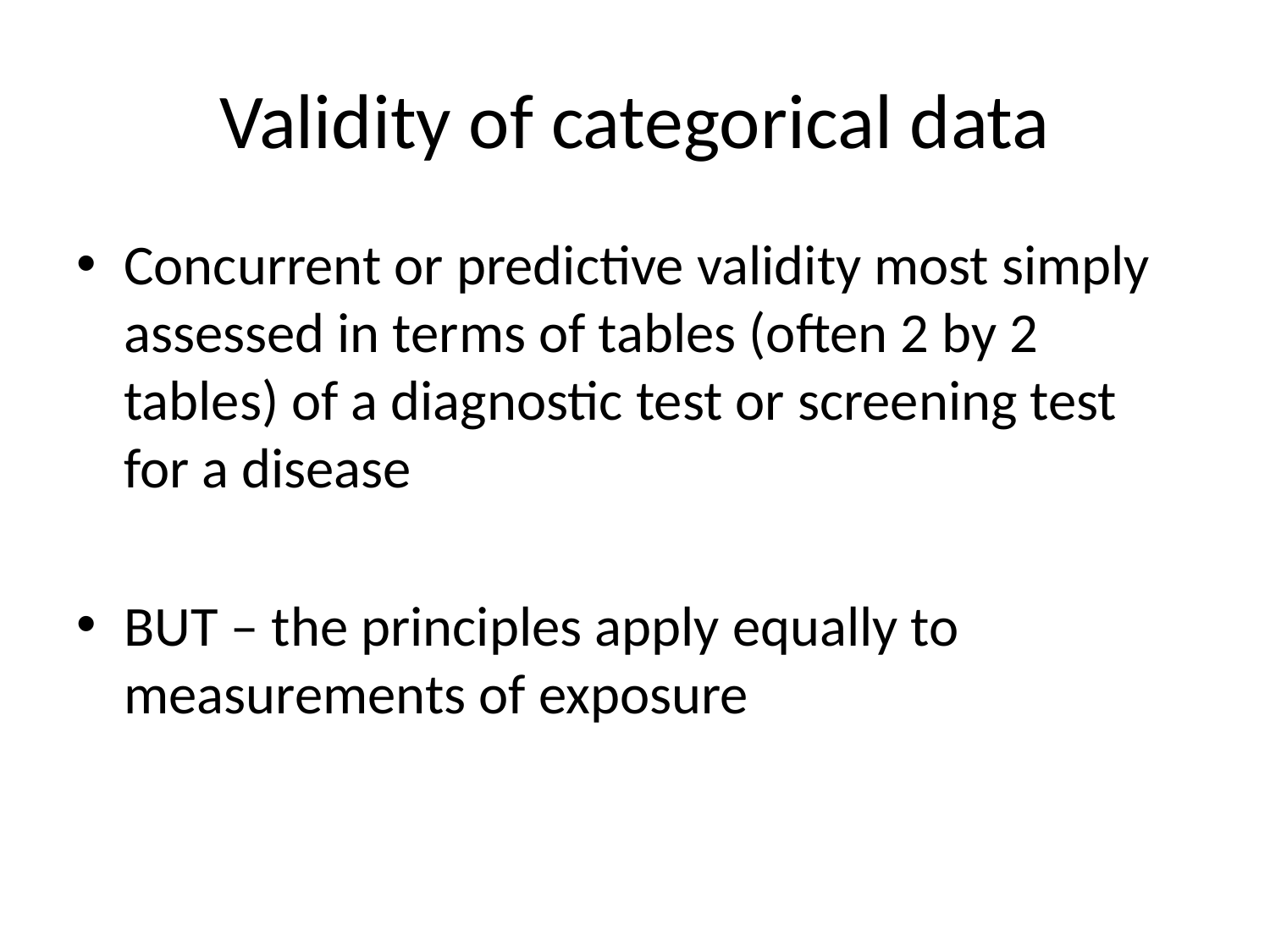

# Validity of categorical data
Concurrent or predictive validity most simply assessed in terms of tables (often 2 by 2 tables) of a diagnostic test or screening test for a disease

BUT – the principles apply equally to measurements of exposure